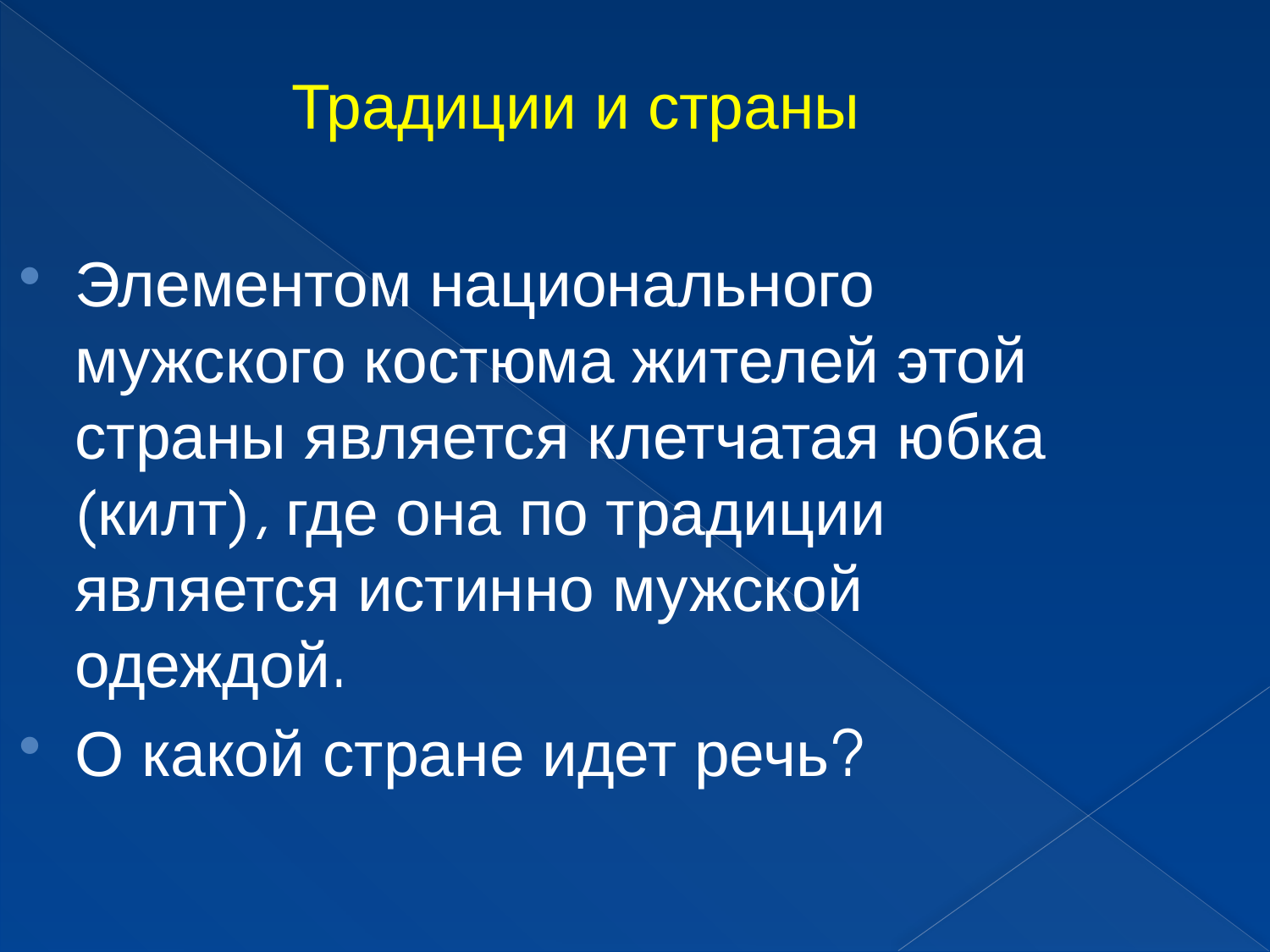

Традиции и страны

Элементом национального мужского костюма жителей этой страны является клетчатая юбка (килт), где она по традиции является истинно мужской одеждой.
О какой стране идет речь?